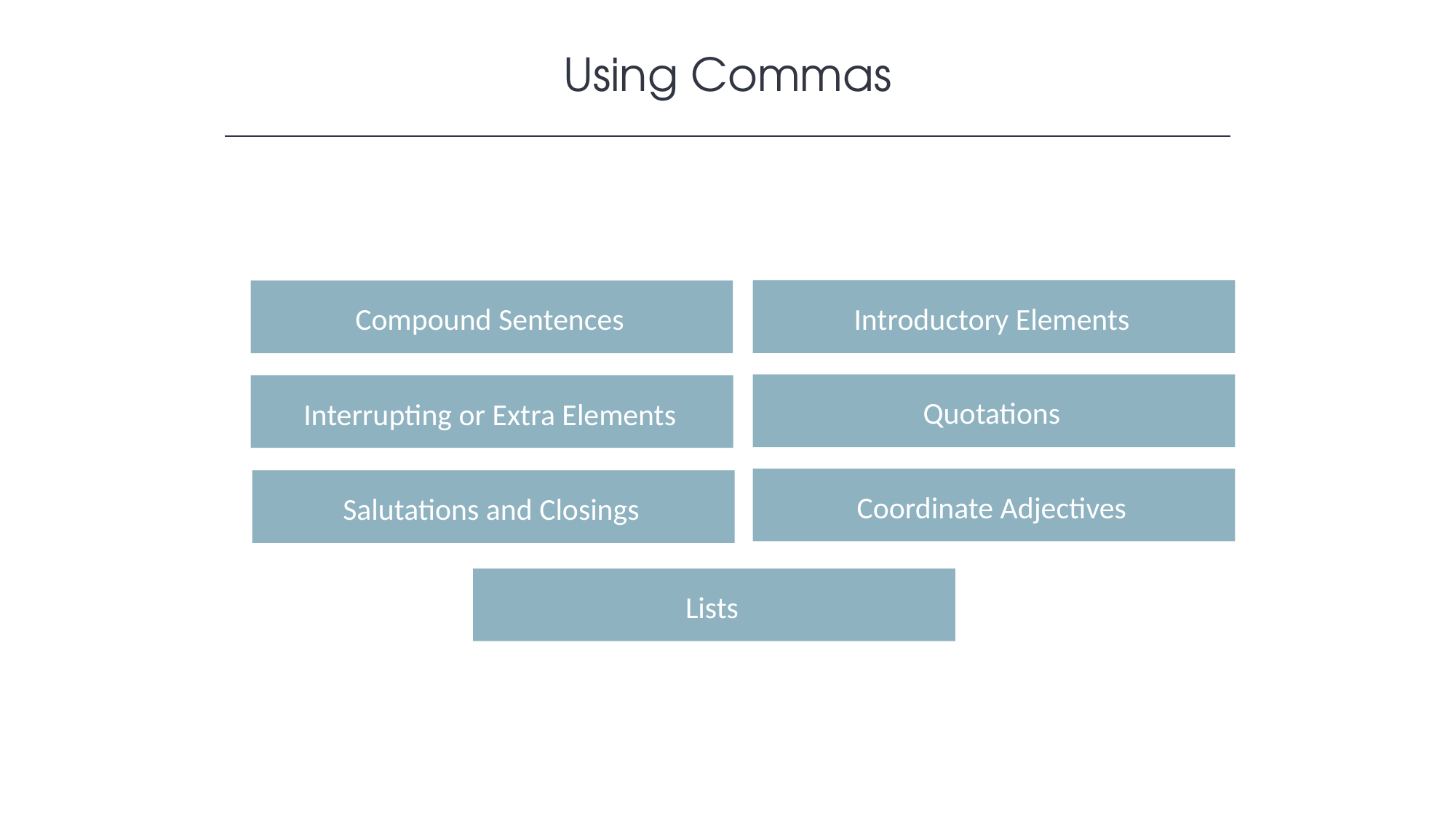

Using Commas
HAWKES LEARNING

Introductory Elements

Compound Sentences

Quotations

Interrupting or Extra Elements

Coordinate Adjectives

Salutations and Closings

Lists